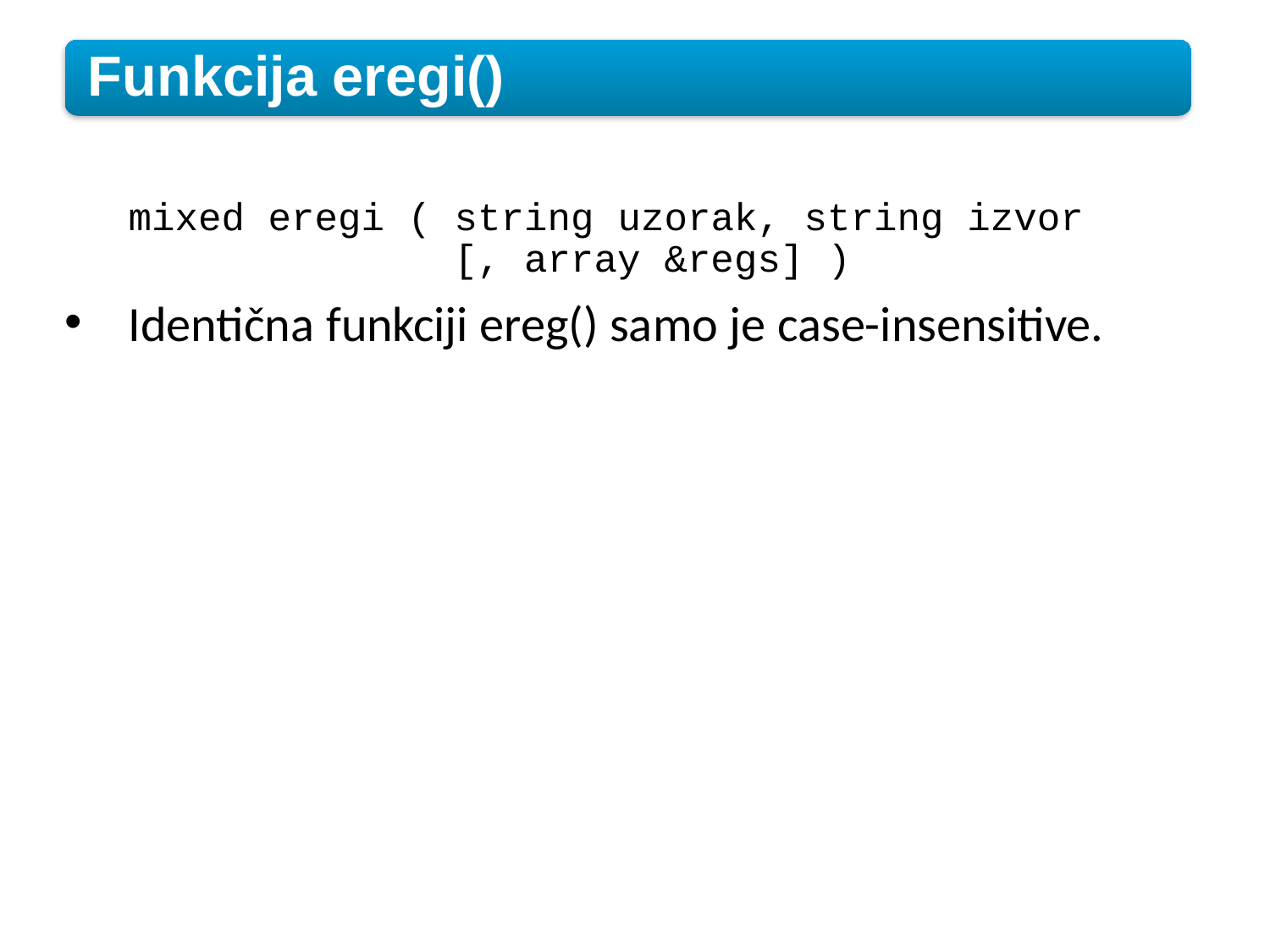

Funkcija eregi()
mixed eregi ( string uzorak, string izvor
[, array &regs] )
Identična funkciji ereg() samo je case-insensitive.